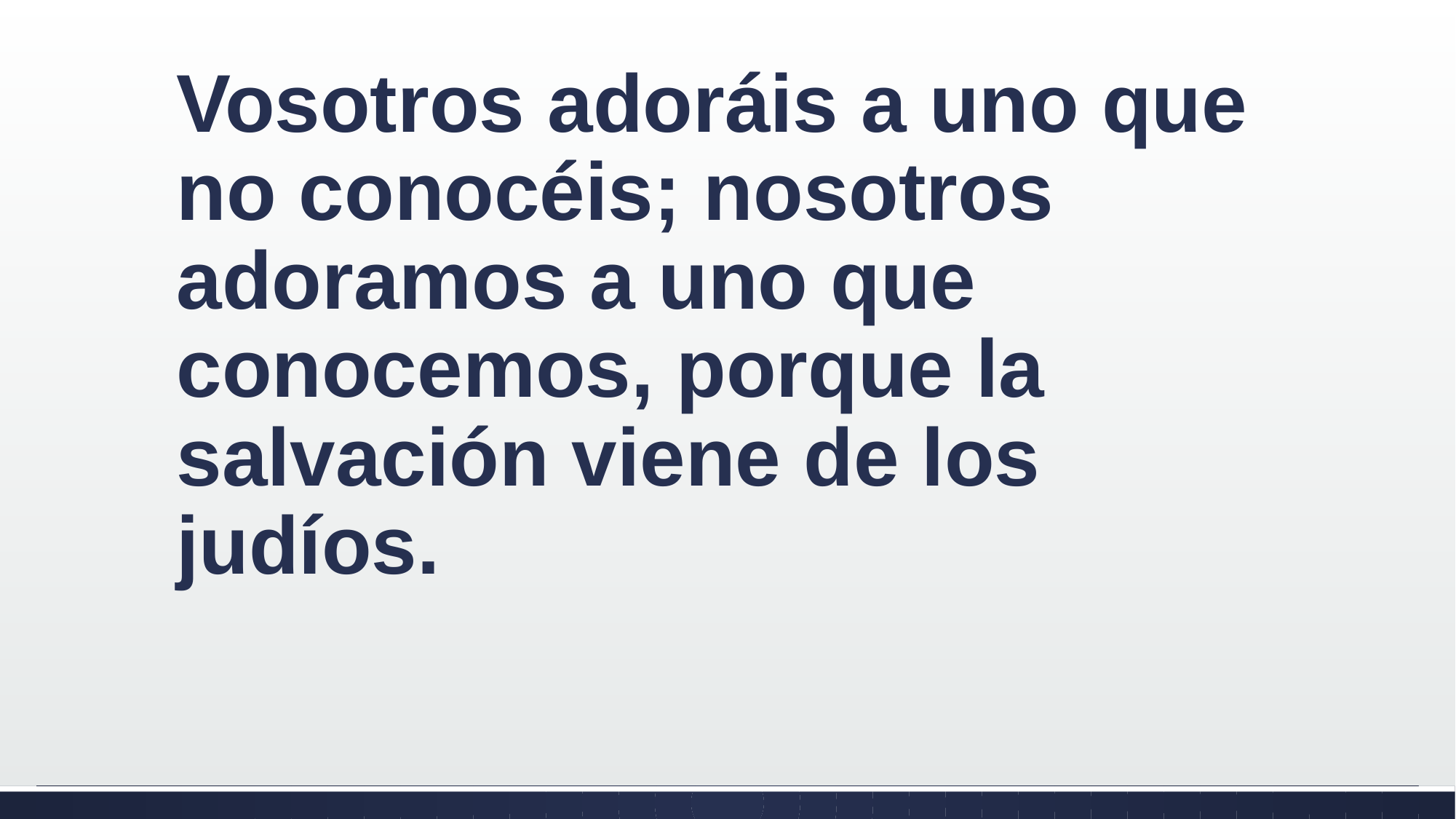

#
Vosotros adoráis a uno que no conocéis; nosotros adoramos a uno que conocemos, porque la salvación viene de los judíos.